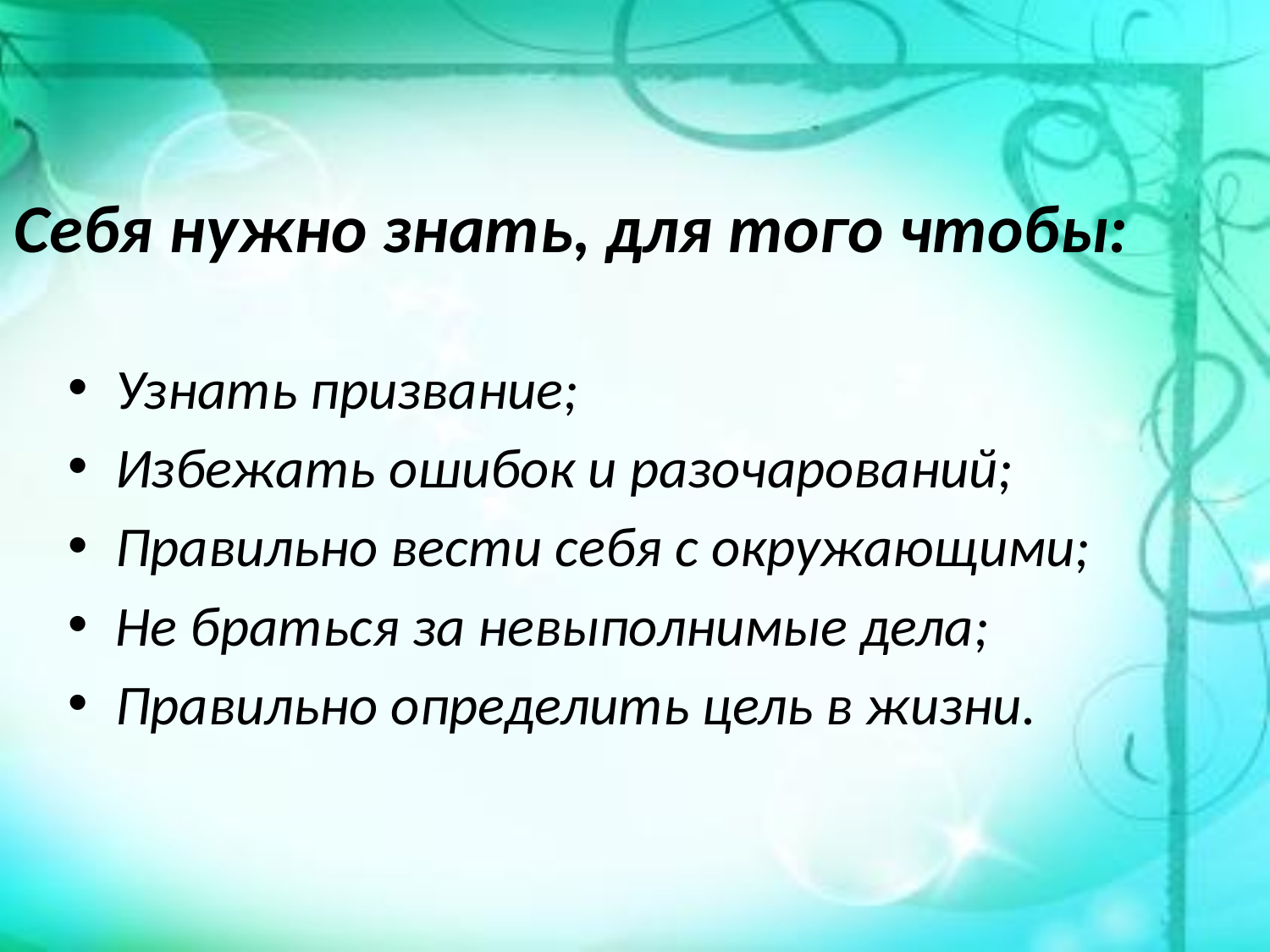

# Себя нужно знать, для того чтобы:
Узнать призвание;
Избежать ошибок и разочарований;
Правильно вести себя с окружающими;
Не браться за невыполнимые дела;
Правильно определить цель в жизни.